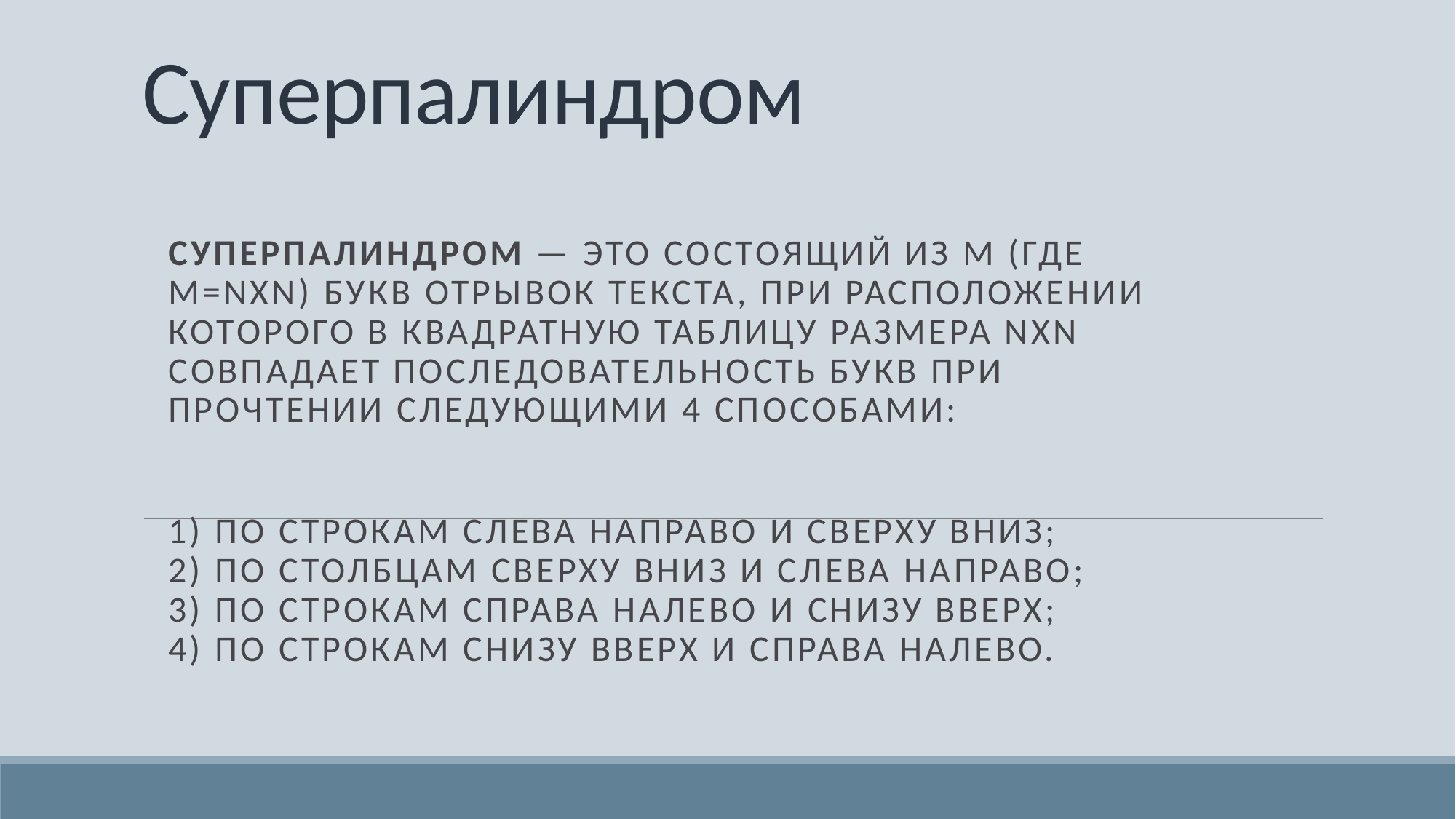

# Суперпалиндром
Суперпалиндром — это состоящий из M (где M=NхN) букв отрывок текста, при расположении которого в квадратную таблицу размера NхN совпадает последовательность букв при прочтении следующими 4 способами:

1) по строкам слева направо и сверху вниз;
2) по столбцам сверху вниз и слева направо;
3) по строкам справа налево и снизу вверх;
4) по строкам снизу вверх и справа налево.